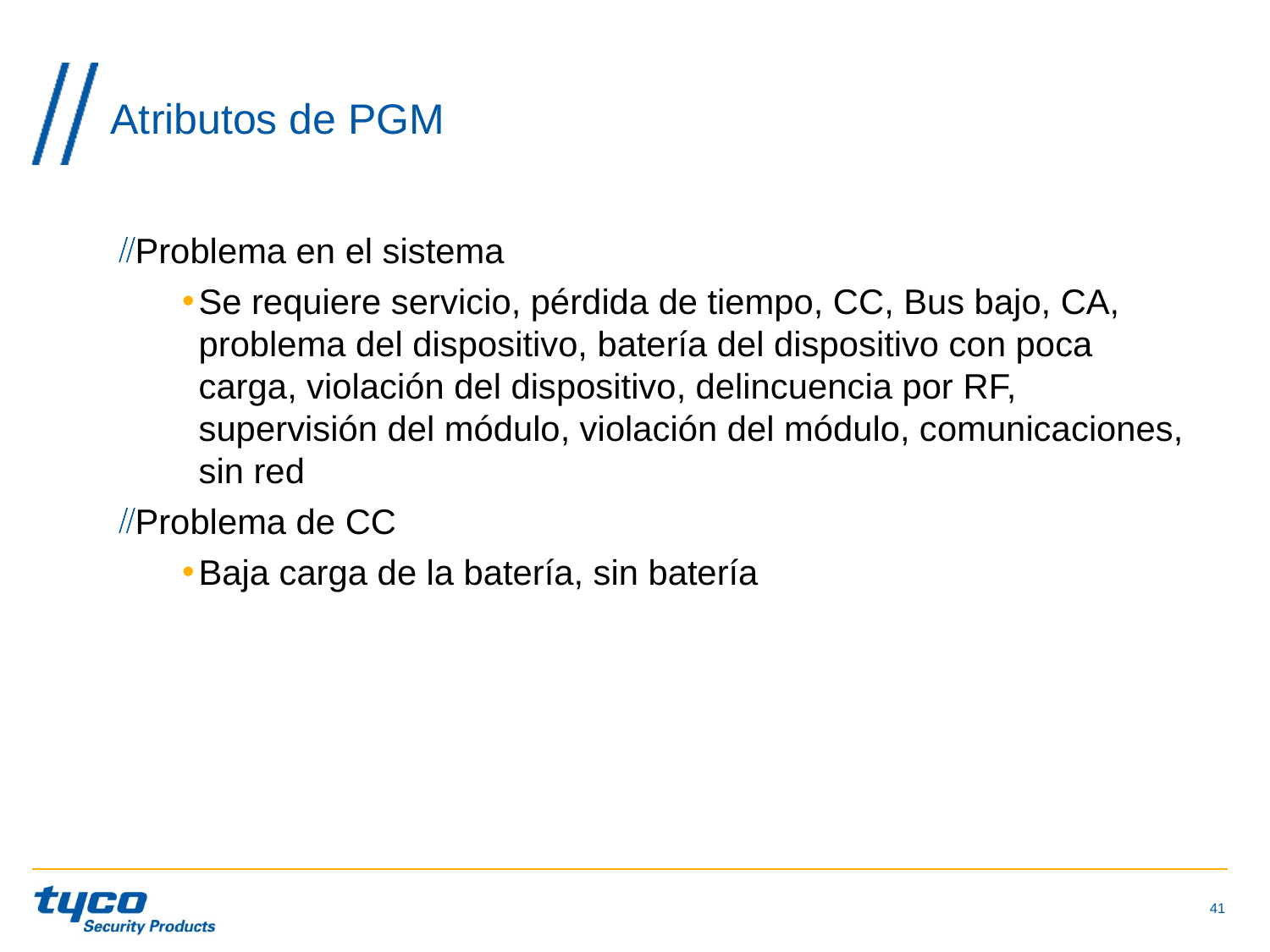

# Atributos de PGM
Problema en el sistema
Se requiere servicio, pérdida de tiempo, CC, Bus bajo, CA, problema del dispositivo, batería del dispositivo con poca carga, violación del dispositivo, delincuencia por RF, supervisión del módulo, violación del módulo, comunicaciones, sin red
Problema de CC
Baja carga de la batería, sin batería
41